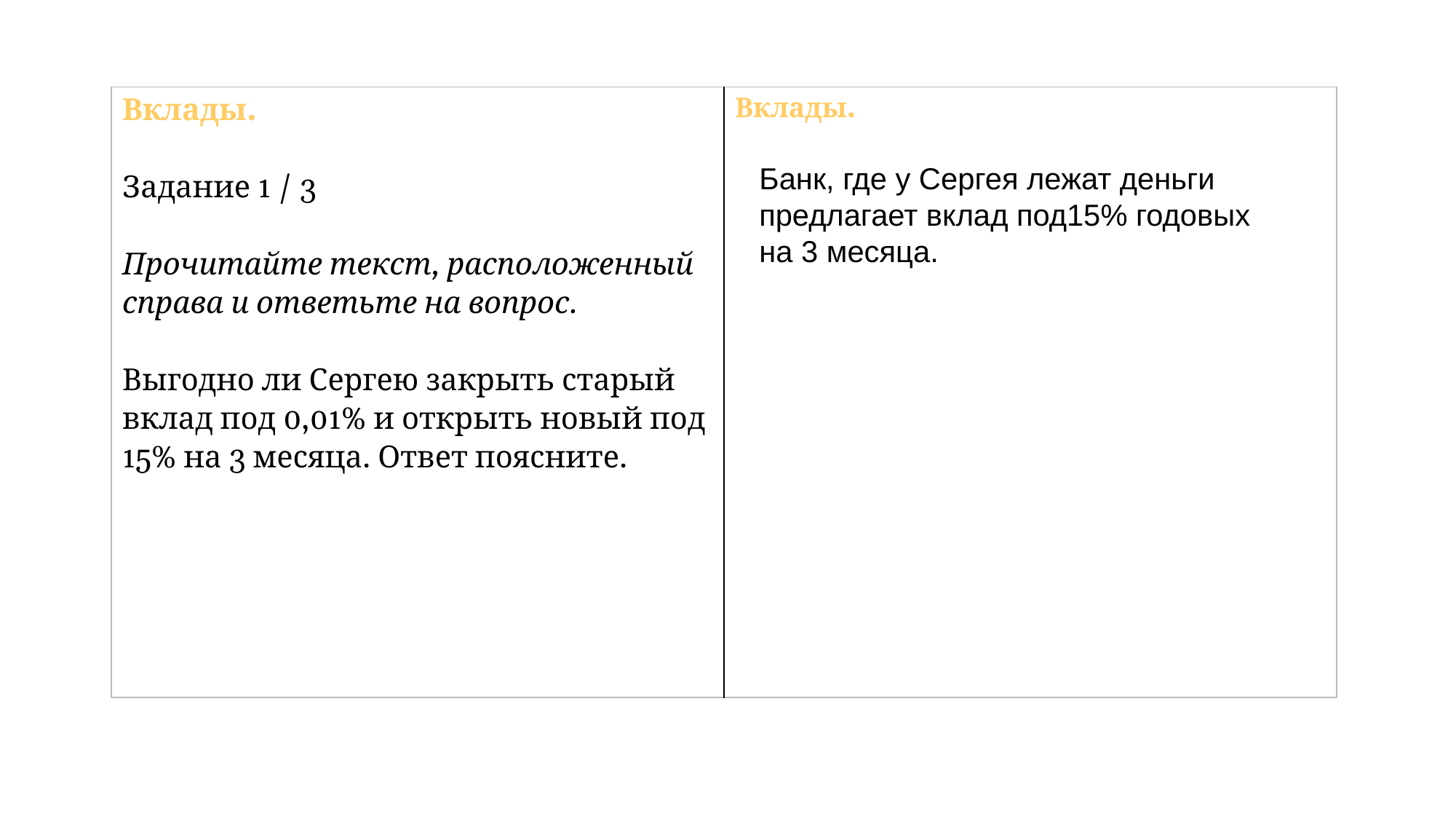

| Вклады. Задание 1 / 3 Прочитайте текст, расположенный справа и ответьте на вопрос. Выгодно ли Сергею закрыть старый вклад под 0,01% и открыть новый под 15% на 3 месяца. Ответ поясните. | Вклады. |
| --- | --- |
Банк, где у Сергея лежат деньги предлагает вклад под15% годовых на 3 месяца.